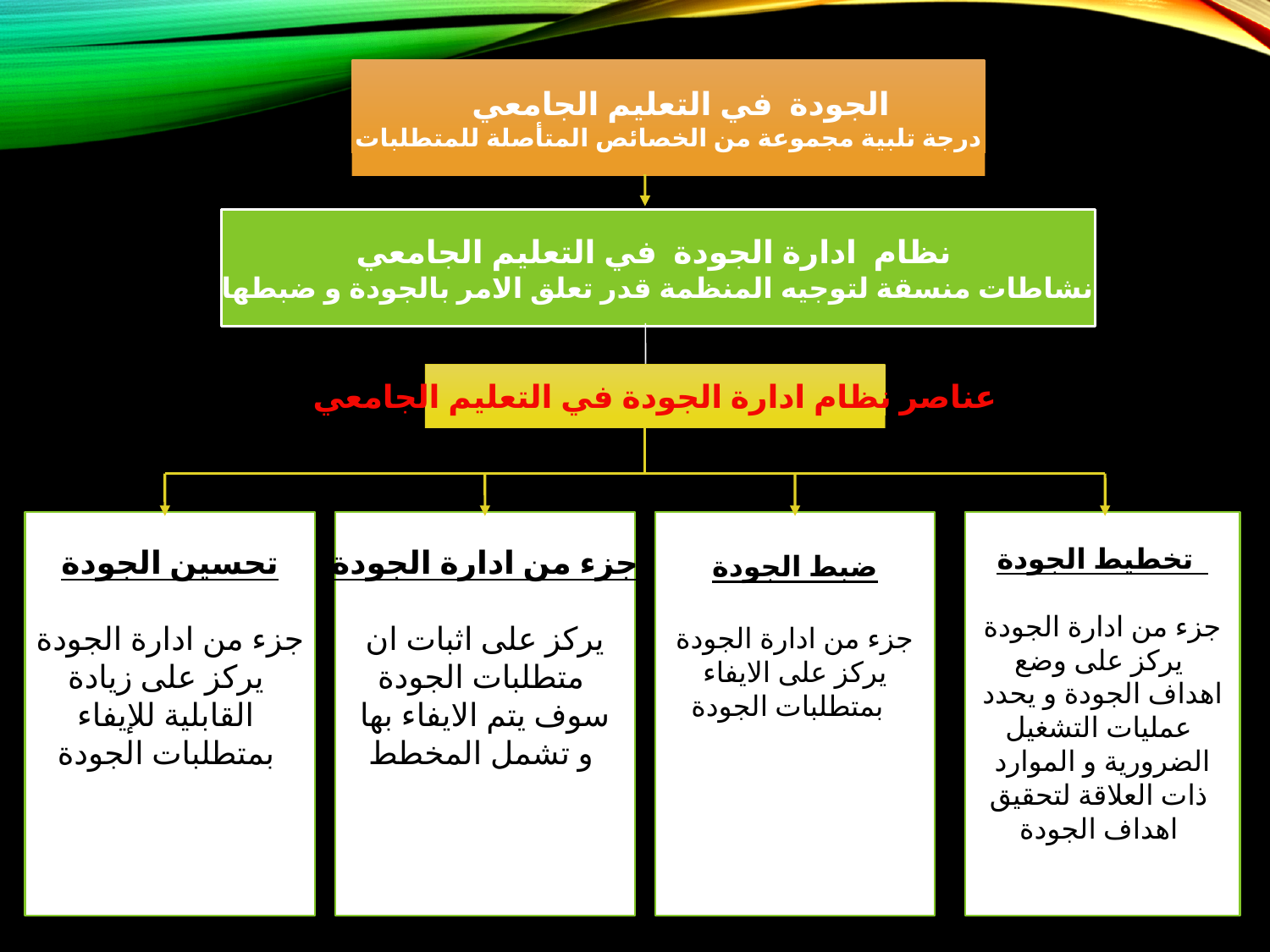

الجودة  في التعليم الجامعي
درجة تلبية مجموعة من الخصائص المتأصلة للمتطلبات

نظام  ادارة الجودة  في التعليم الجامعي
نشاطات منسقة لتوجيه المنظمة قدر تعلق الامر بالجودة و ضبطها

عناصر نظام ادارة الجودة في التعليم الجامعي

تحسين الجودة

جزء من ادارة الجودة
يركز على زيادة
القابلية للإيفاء
بمتطلبات الجودة

ضمان الجودة :

جزء من ادارة الجودة

يركز على اثبات ان
متطلبات الجودة
سوف يتم الايفاء بها
و تشمل المخطط

ضبط الجودة

جزء من ادارة الجودة
يركز على الايفاء
بمتطلبات الجودة

تخطيط الجودة

جزء من ادارة الجودة
يركز على وضع
اهداف الجودة و يحدد
عمليات التشغيل
الضرورية و الموارد
ذات العلاقة لتحقيق
اهداف الجودة